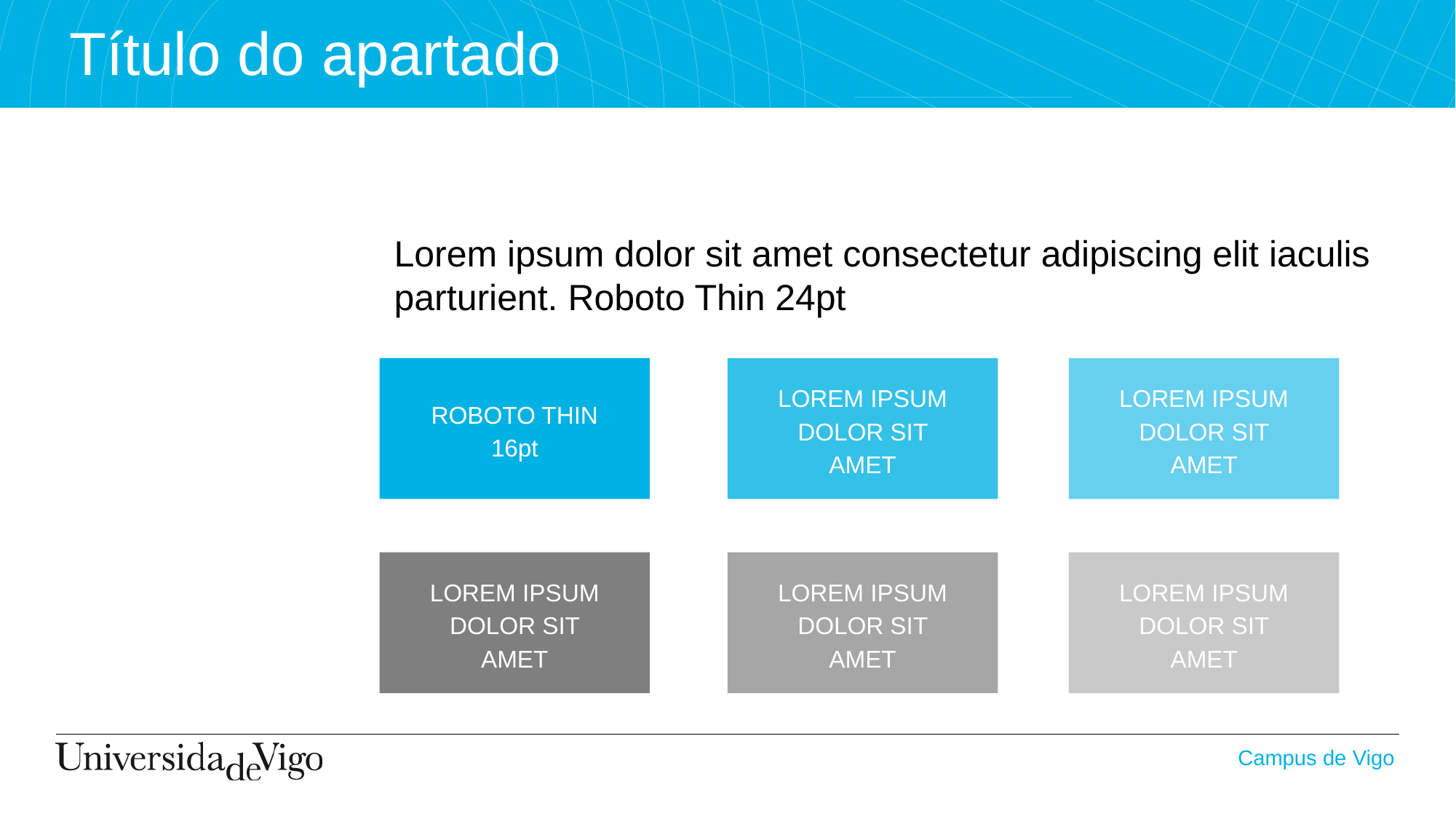

Título do apartado
Lorem ipsum dolor sit amet consectetur adipiscing elit iaculis parturient. Roboto Thin 24pt

ROBOTO THIN
16pt
LOREM IPSUM DOLOR SIT AMET
LOREM IPSUM DOLOR SIT AMET

LOREM IPSUM DOLOR SIT AMET
LOREM IPSUM DOLOR SIT AMET
LOREM IPSUM DOLOR SIT AMET